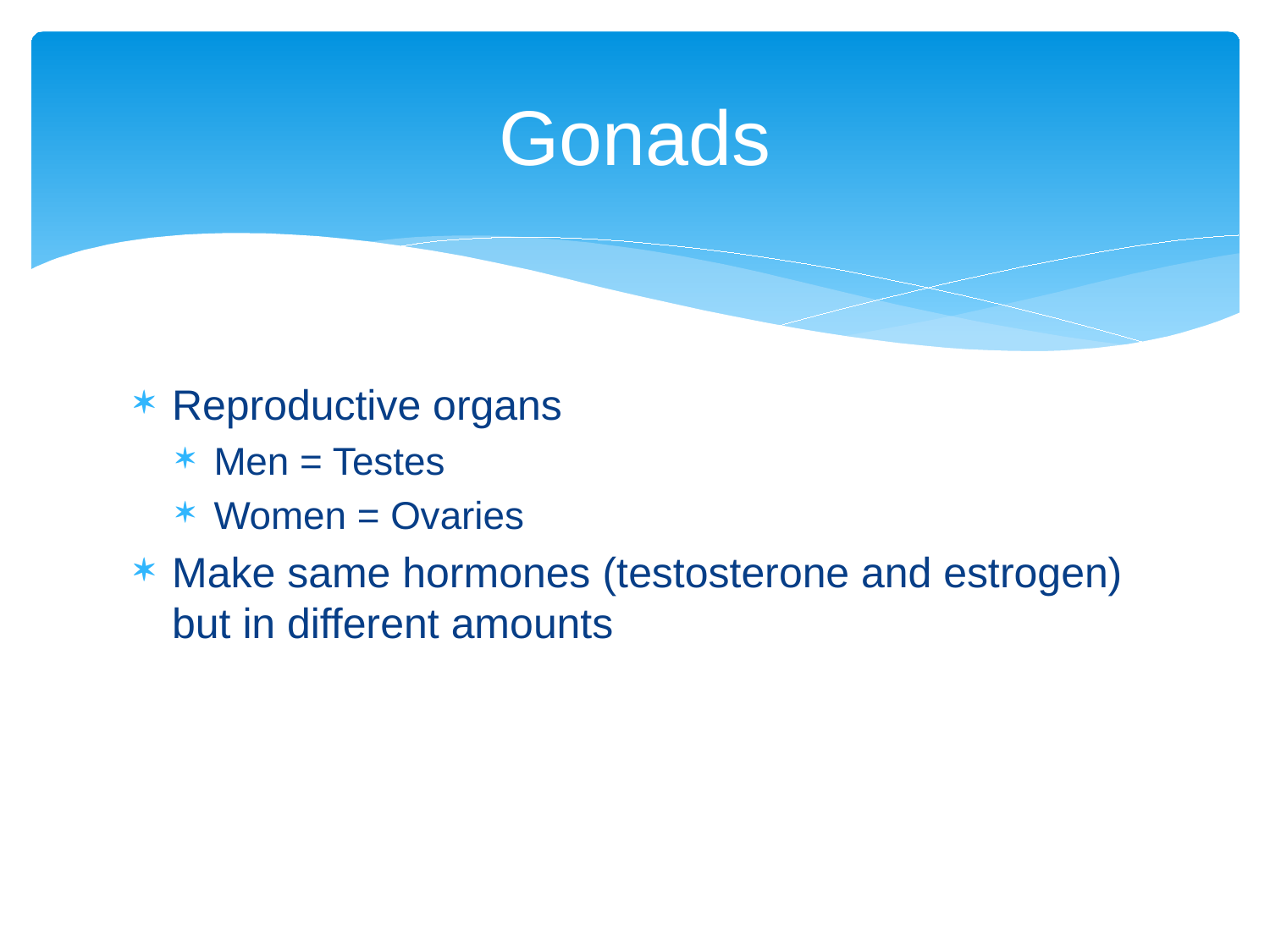

# Gonads
Reproductive organs
Men = Testes
Women = Ovaries
Make same hormones (testosterone and estrogen) but in different amounts